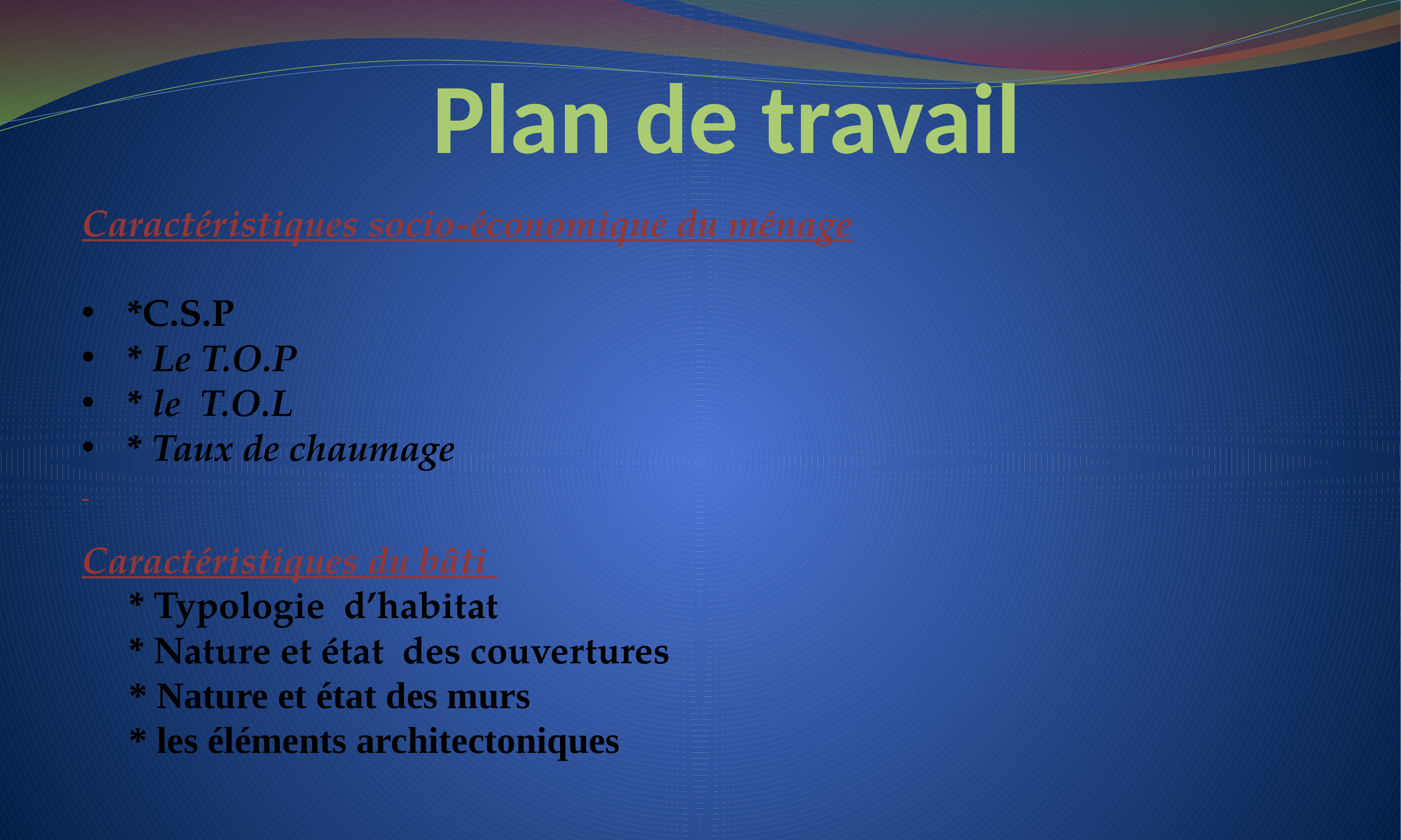

# Plan de travail
Caractéristiques socio-économique du ménage

*C.S.P
* Le T.O.P
* le  T.O.L
* Taux de chaumage

Caractéristiques du bâti
     * Typologie  d’habitat
     * Nature et état  des couvertures
     * Nature et état des murs
     * les éléments architectoniques